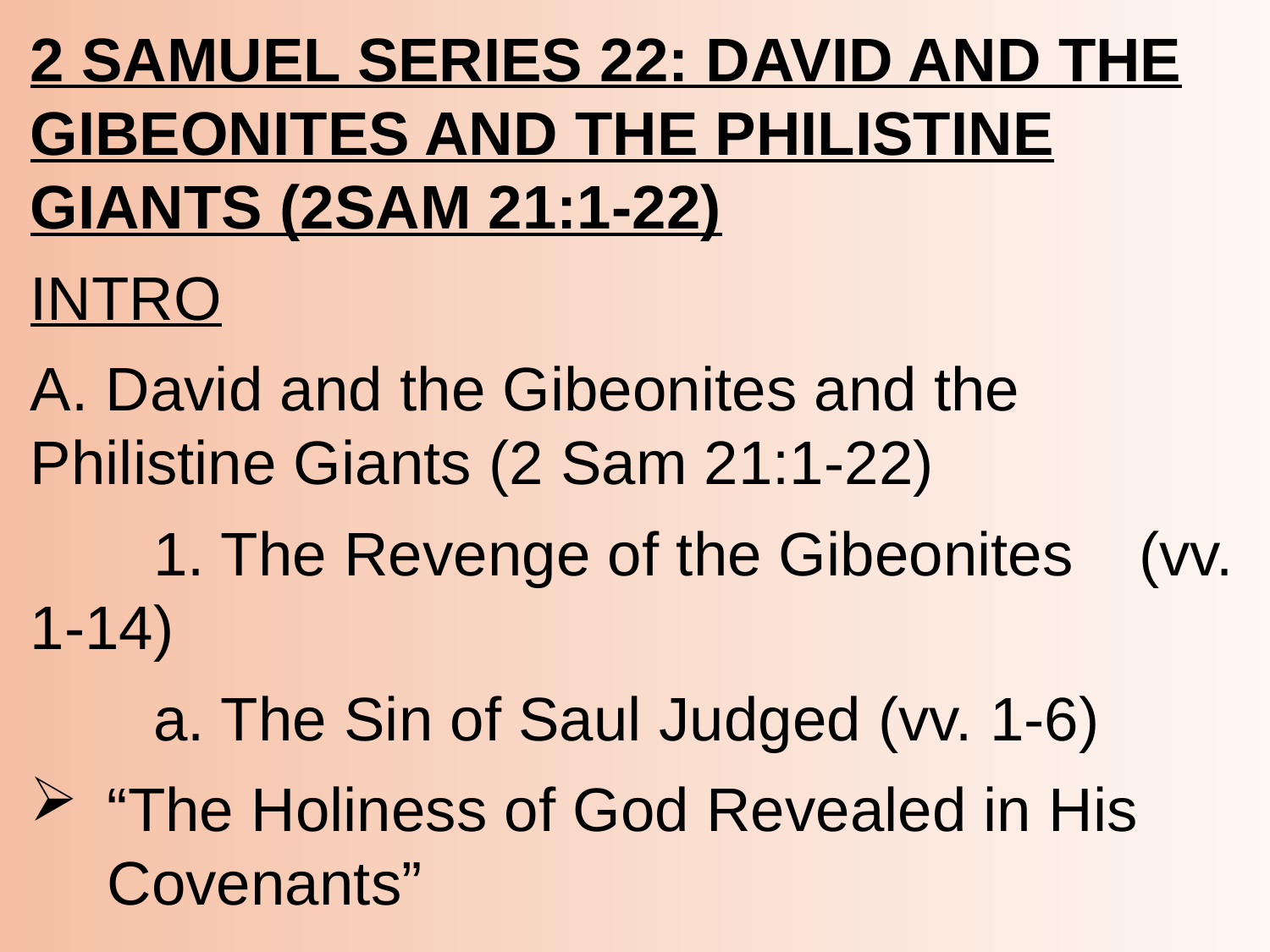

2 SAMUEL SERIES 22: DAVID AND THE GIBEONITES AND THE PHILISTINE GIANTS (2SAM 21:1-22)
INTRO
A. David and the Gibeonites and the 			Philistine Giants (2 Sam 21:1-22)
		1. The Revenge of the Gibeonites 								(vv. 1-14)
							a. The Sin of Saul Judged (vv. 1-6)
“The Holiness of God Revealed in His Covenants”